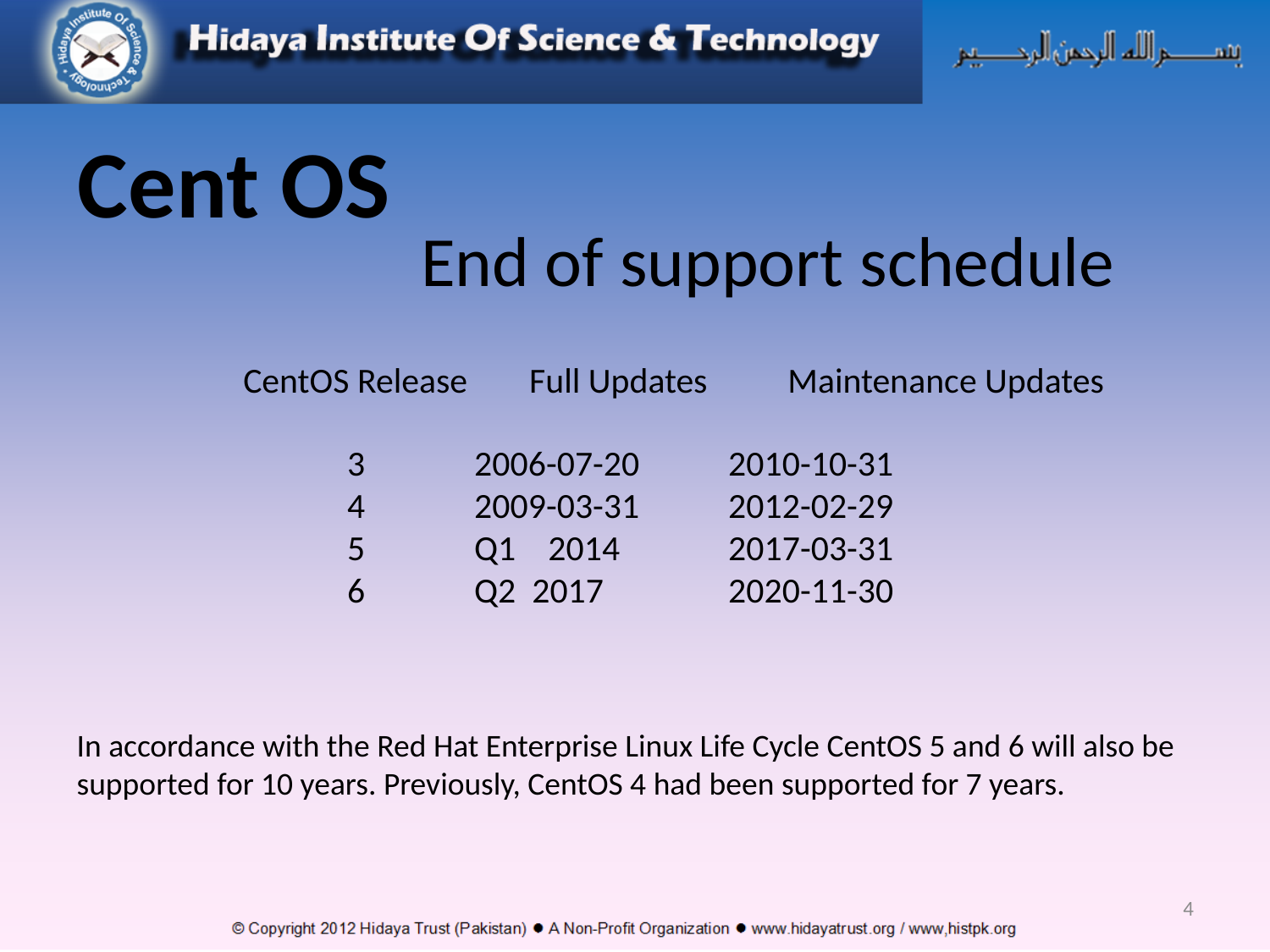

Cent OS
End of support schedule
CentOS Release	    Full Updates          Maintenance Updates
3	2006-07-20	2010-10-31
4	2009-03-31	2012-02-29
5	Q1    2014	2017-03-31
6	Q2  2017	2020-11-30
In accordance with the Red Hat Enterprise Linux Life Cycle CentOS 5 and 6 will also be supported for 10 years. Previously, CentOS 4 had been supported for 7 years.
4